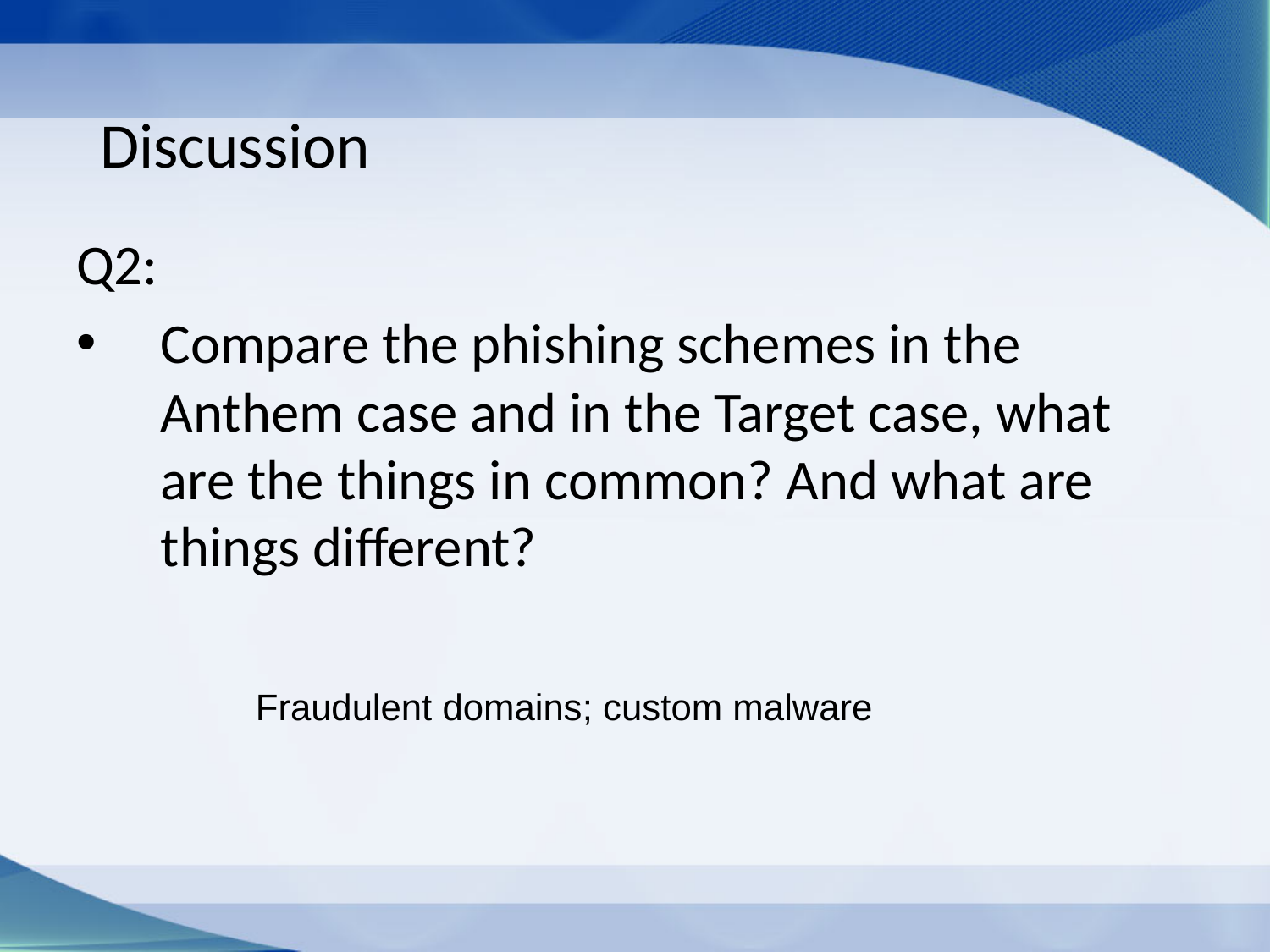

# Discussion
Q2:
Compare the phishing schemes in the Anthem case and in the Target case, what are the things in common? And what are things different?

Fraudulent domains; custom malware